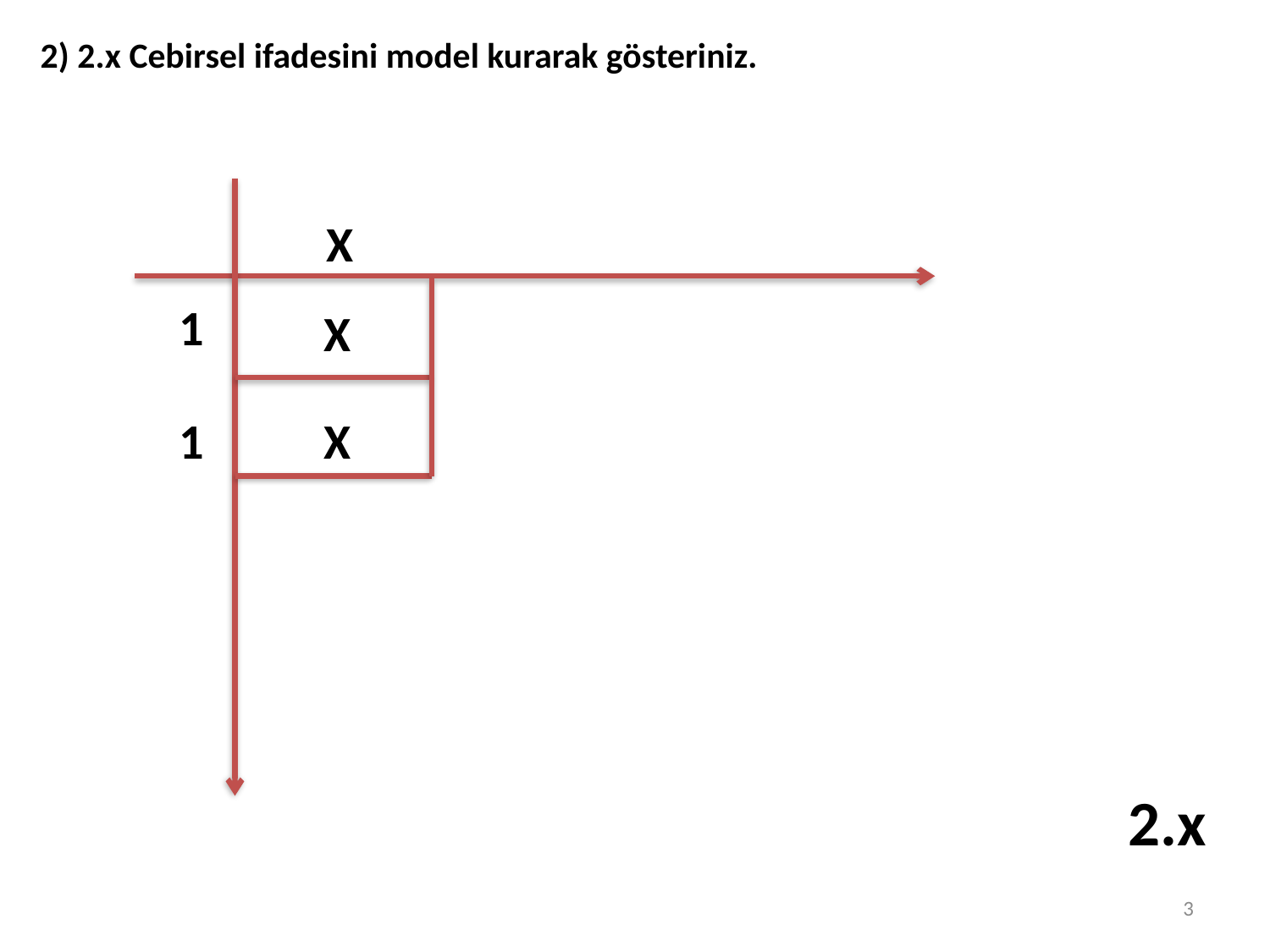

2) 2.x Cebirsel ifadesini model kurarak gösteriniz.
X
1
X
1
X
2.x
3